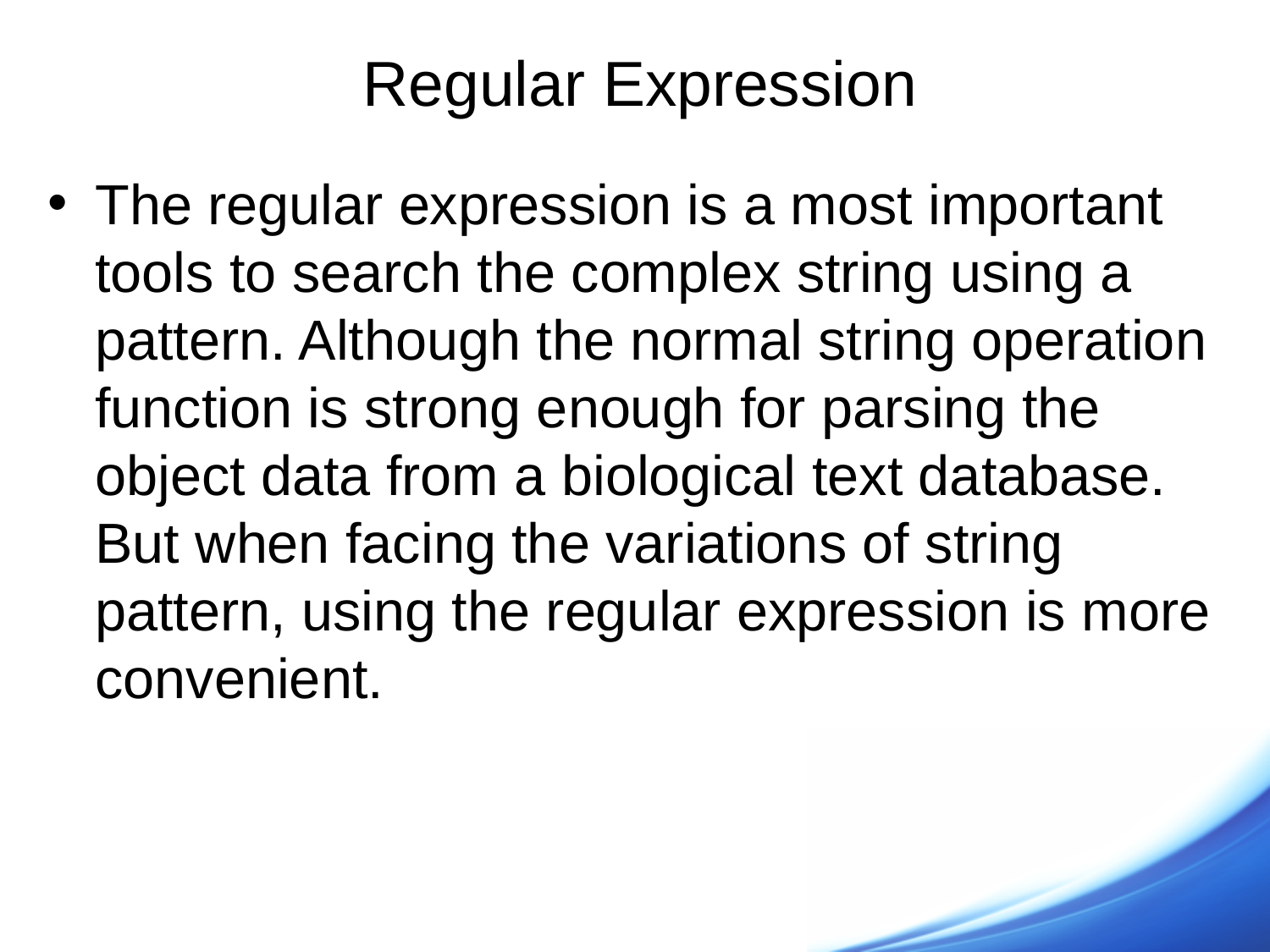

# Regular Expression
The regular expression is a most important tools to search the complex string using a pattern. Although the normal string operation function is strong enough for parsing the object data from a biological text database. But when facing the variations of string pattern, using the regular expression is more convenient.